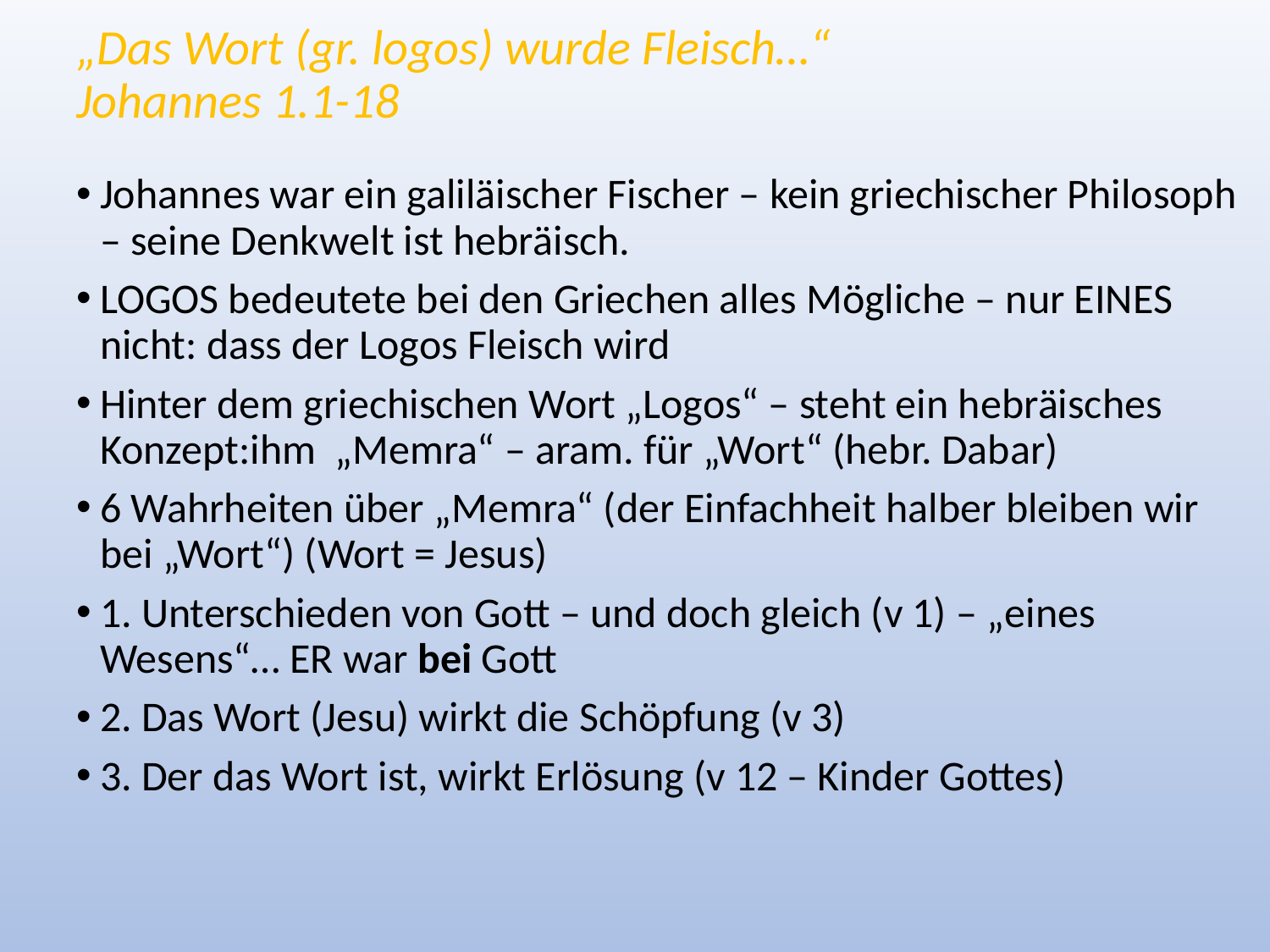

# „Das Wort (gr. logos) wurde Fleisch…“ Johannes 1.1-18
Johannes war ein galiläischer Fischer – kein griechischer Philosoph – seine Denkwelt ist hebräisch.
LOGOS bedeutete bei den Griechen alles Mögliche – nur EINES nicht: dass der Logos Fleisch wird
Hinter dem griechischen Wort „Logos“ – steht ein hebräisches Konzept:ihm  „Memra“ – aram. für „Wort“ (hebr. Dabar)
6 Wahrheiten über „Memra“ (der Einfachheit halber bleiben wir bei „Wort“) (Wort = Jesus)
1. Unterschieden von Gott – und doch gleich (v 1) – „eines Wesens“… ER war bei Gott
2. Das Wort (Jesu) wirkt die Schöpfung (v 3)
3. Der das Wort ist, wirkt Erlösung (v 12 – Kinder Gottes)